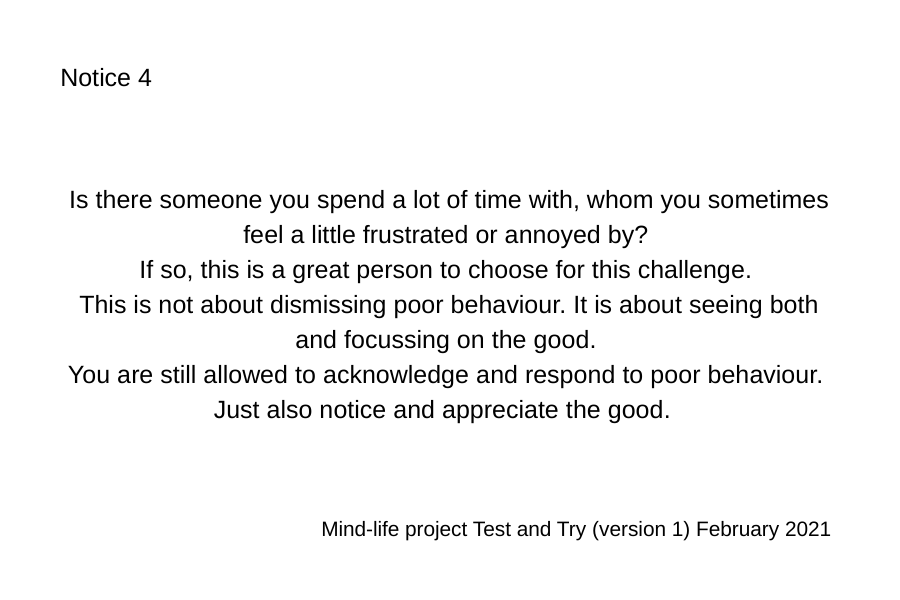

Notice 4
Is there someone you spend a lot of time with, whom you sometimes feel a little frustrated or annoyed by?
If so, this is a great person to choose for this challenge.
This is not about dismissing poor behaviour. It is about seeing both and focussing on the good.
You are still allowed to acknowledge and respond to poor behaviour.
Just also notice and appreciate the good.

Mind-life project Test and Try (version 1) February 2021